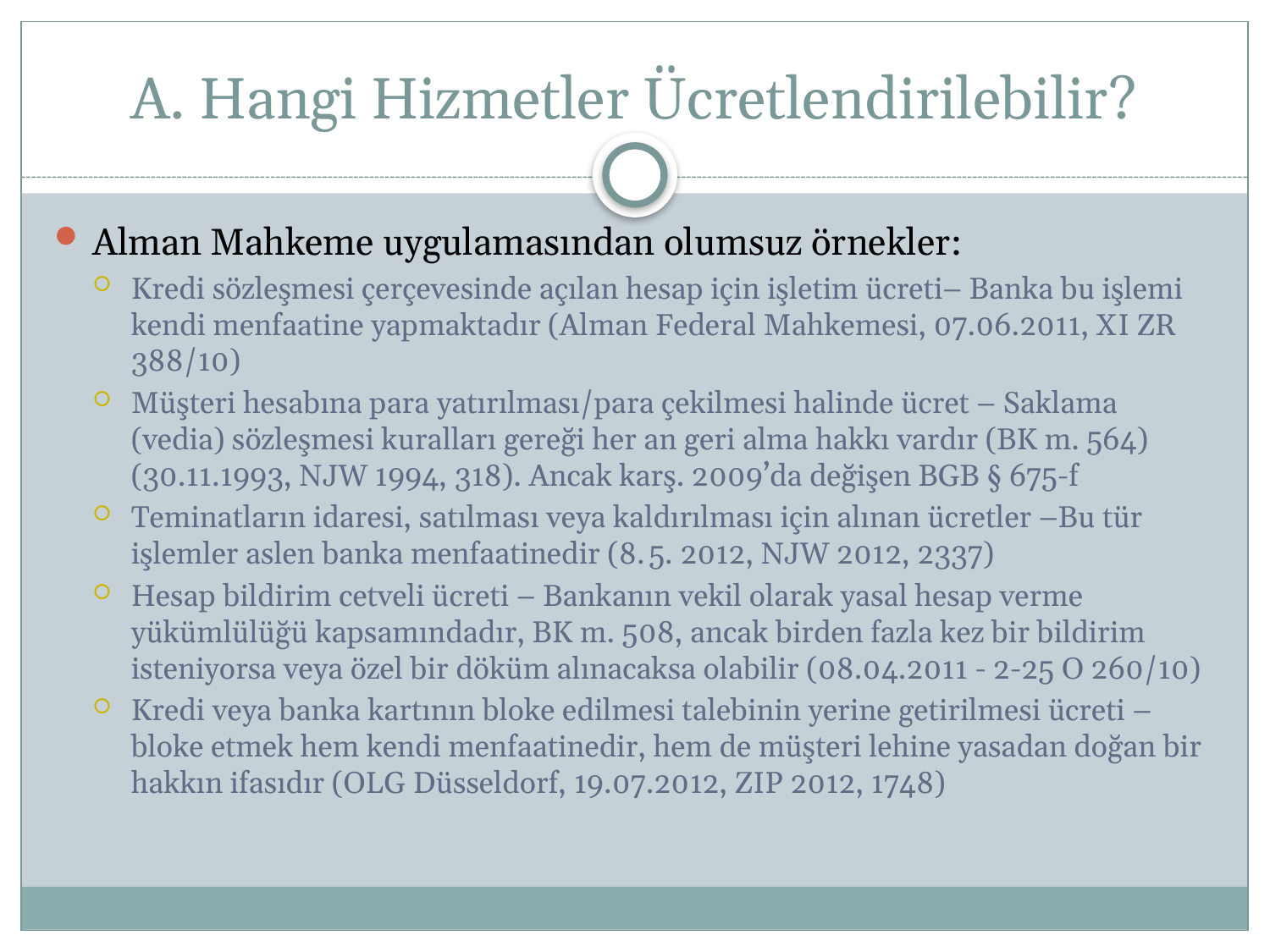

# A. Hangi Hizmetler Ücretlendirilebilir?
Alman Mahkeme uygulamasından olumsuz örnekler:
Kredi sözleşmesi çerçevesinde açılan hesap için işletim ücreti– Banka bu işlemi kendi menfaatine yapmaktadır (Alman Federal Mahkemesi, 07.06.2011, XI ZR 388/10)
Müşteri hesabına para yatırılması/para çekilmesi halinde ücret – Saklama (vedia) sözleşmesi kuralları gereği her an geri alma hakkı vardır (BK m. 564) (30.11.1993, NJW 1994, 318). Ancak karş. 2009’da değişen BGB § 675-f
Teminatların idaresi, satılması veya kaldırılması için alınan ücretler –Bu tür işlemler aslen banka menfaatinedir (8. 5. 2012, NJW 2012, 2337)
Hesap bildirim cetveli ücreti – Bankanın vekil olarak yasal hesap verme yükümlülüğü kapsamındadır, BK m. 508, ancak birden fazla kez bir bildirim isteniyorsa veya özel bir döküm alınacaksa olabilir (08.04.2011 - 2-25 O 260/10)
Kredi veya banka kartının bloke edilmesi talebinin yerine getirilmesi ücreti – bloke etmek hem kendi menfaatinedir, hem de müşteri lehine yasadan doğan bir hakkın ifasıdır (OLG Düsseldorf, 19.07.2012, ZIP 2012, 1748)